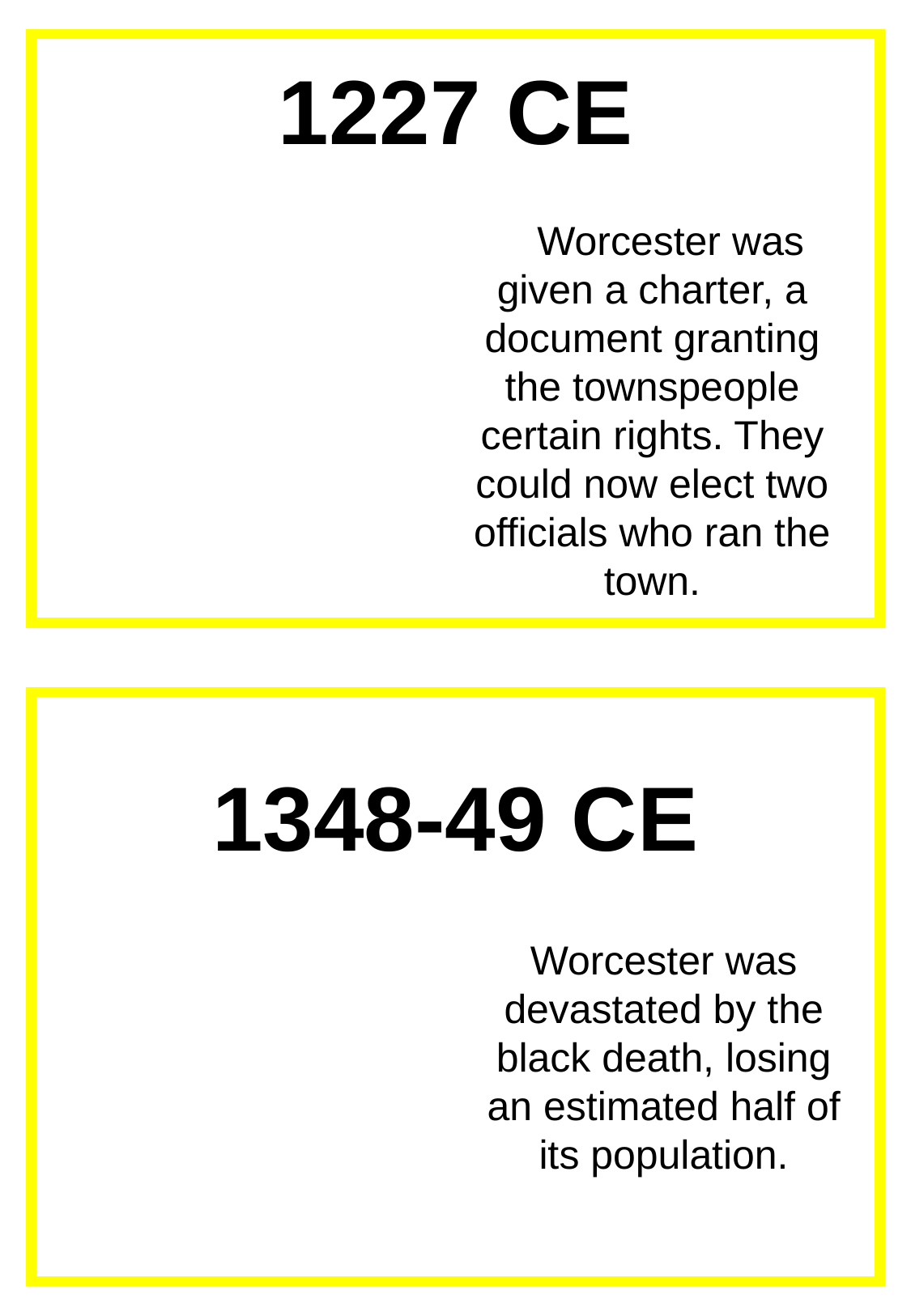

1227 CE

Worcester was given a charter, a document granting the townspeople certain rights. They could now elect two officials who ran the town.

1348-49 CE

Worcester was devastated by the black death, losing an estimated half of its population.